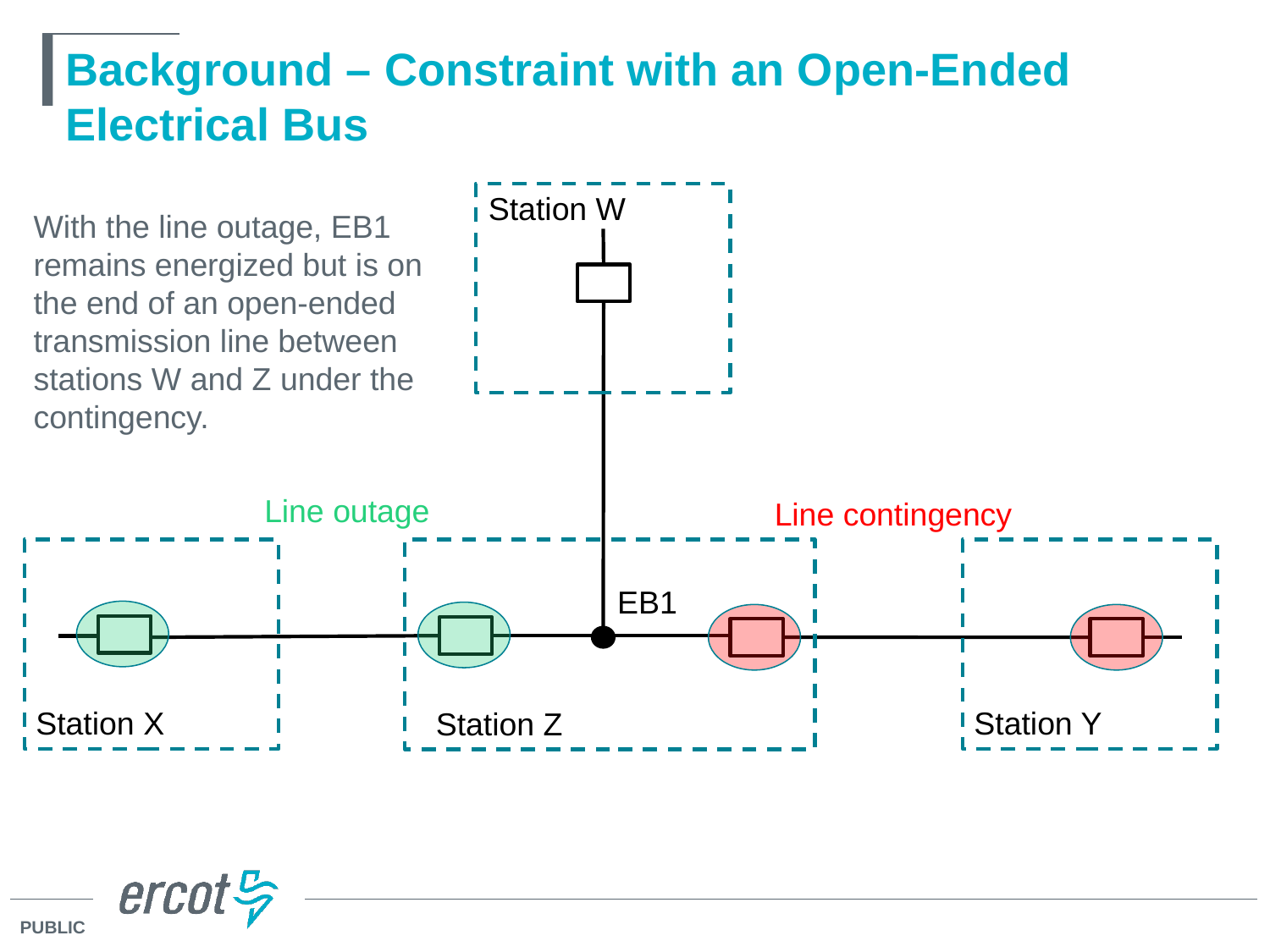

# Background – Constraint with an Open-Ended Electrical Bus
Station W

With the line outage, EB1 remains energized but is on the end of an open-ended transmission line between stations W and Z under the contingency.

Line outage
Line contingency

EB1

Station X
Station Y
Station Z